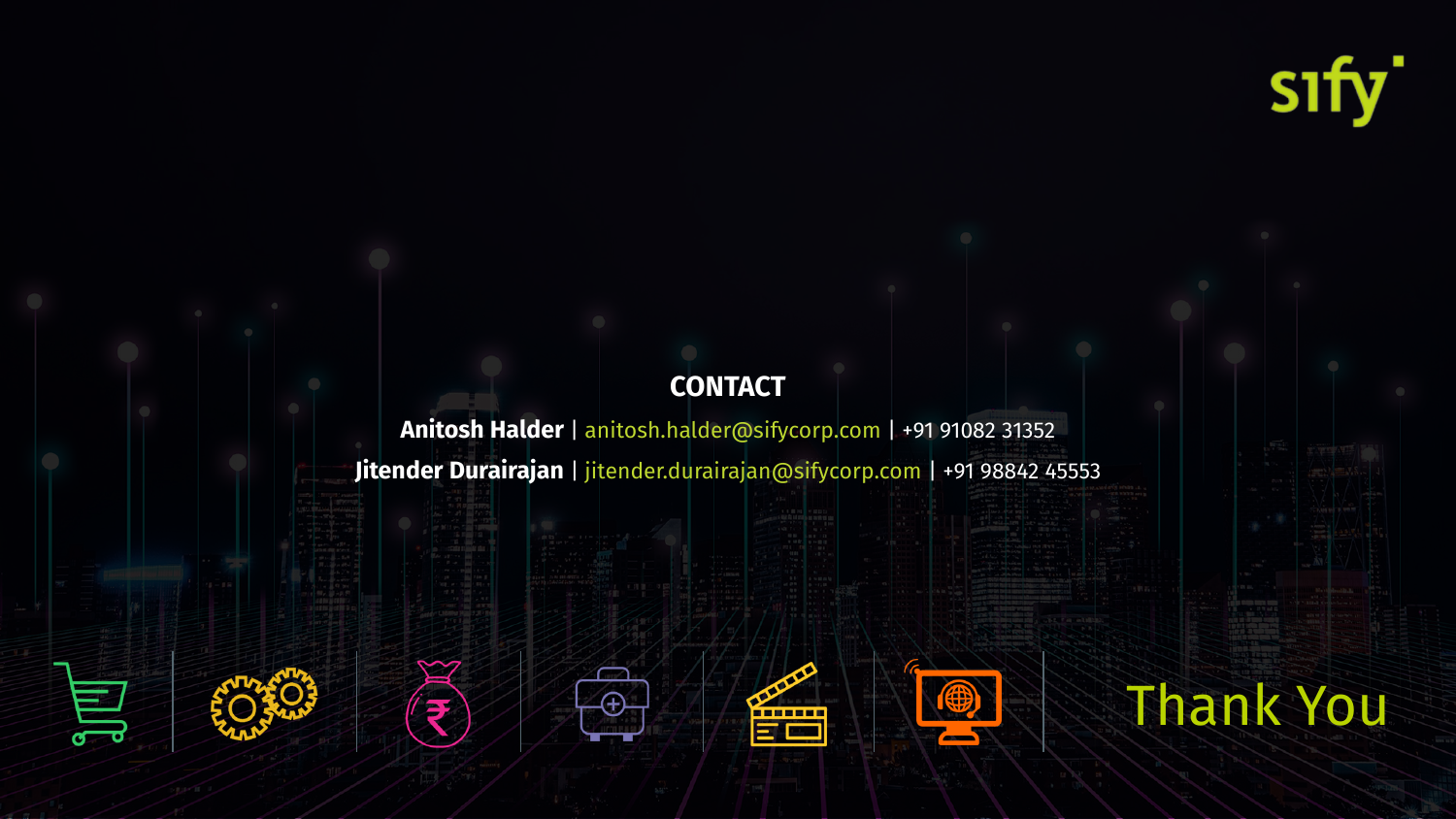

CONTACT
Anitosh Halder | anitosh.halder@sifycorp.com | +91 91082 31352
Jitender Durairajan | jitender.durairajan@sifycorp.com | +91 98842 45553

Thank You